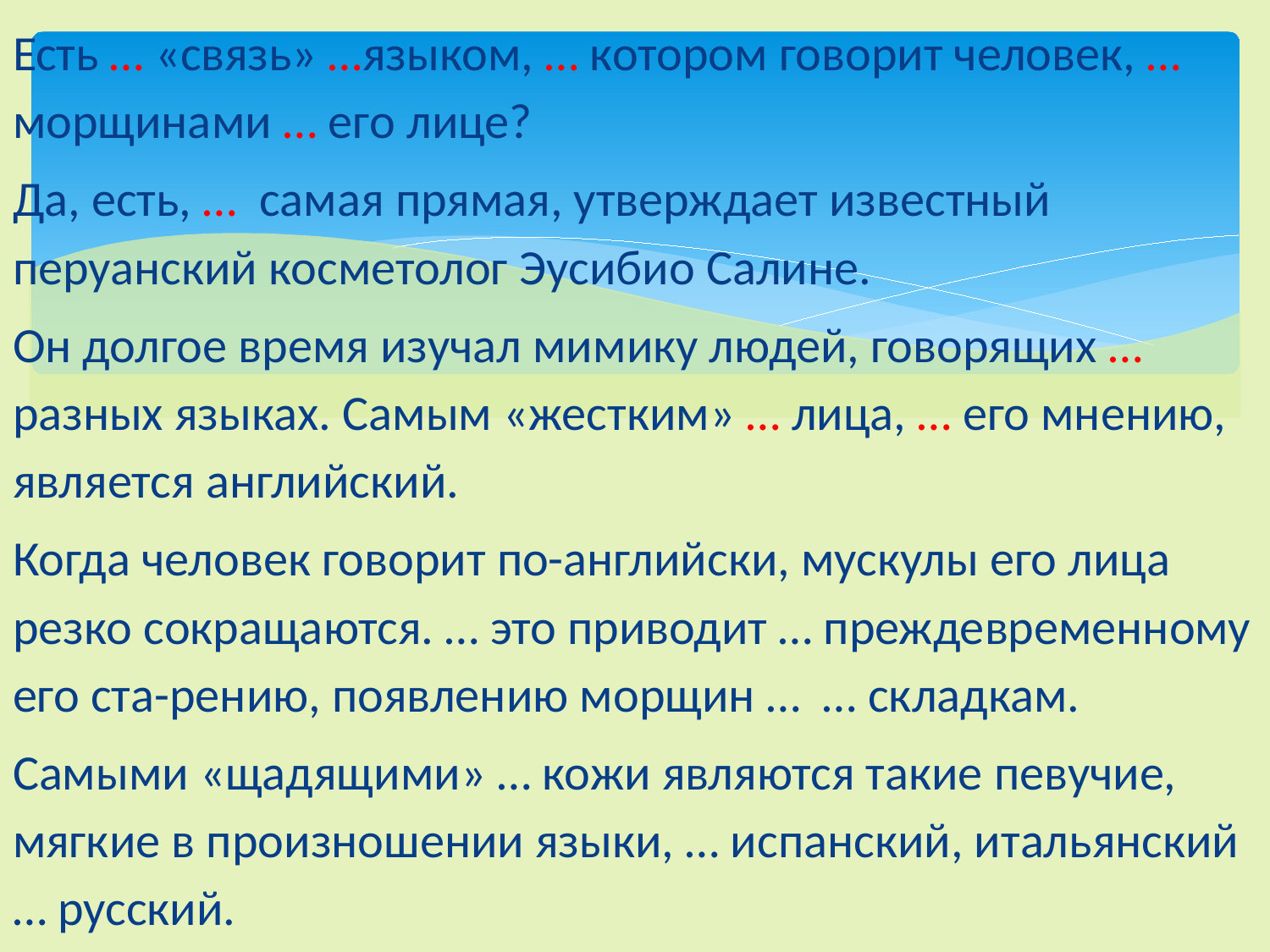

Есть … «связь» …языком, … котором говорит человек, … морщинами … его лице?
Да, есть, …  самая прямая, утверждает известный перуанский косметолог Эусибио Салине.
Он долгое время изучал мимику людей, говорящих … разных языках. Самым «жестким» … лица, … его мнению, является английский.
Когда человек говорит по-английски, мускулы его лица резко сокращаются. … это приводит … преждевременному его ста-рению, появлению морщин …  … складкам.
Самыми «щадящими» … кожи являются такие певучие, мягкие в произношении языки, … испанский, итальянский … русский.

#